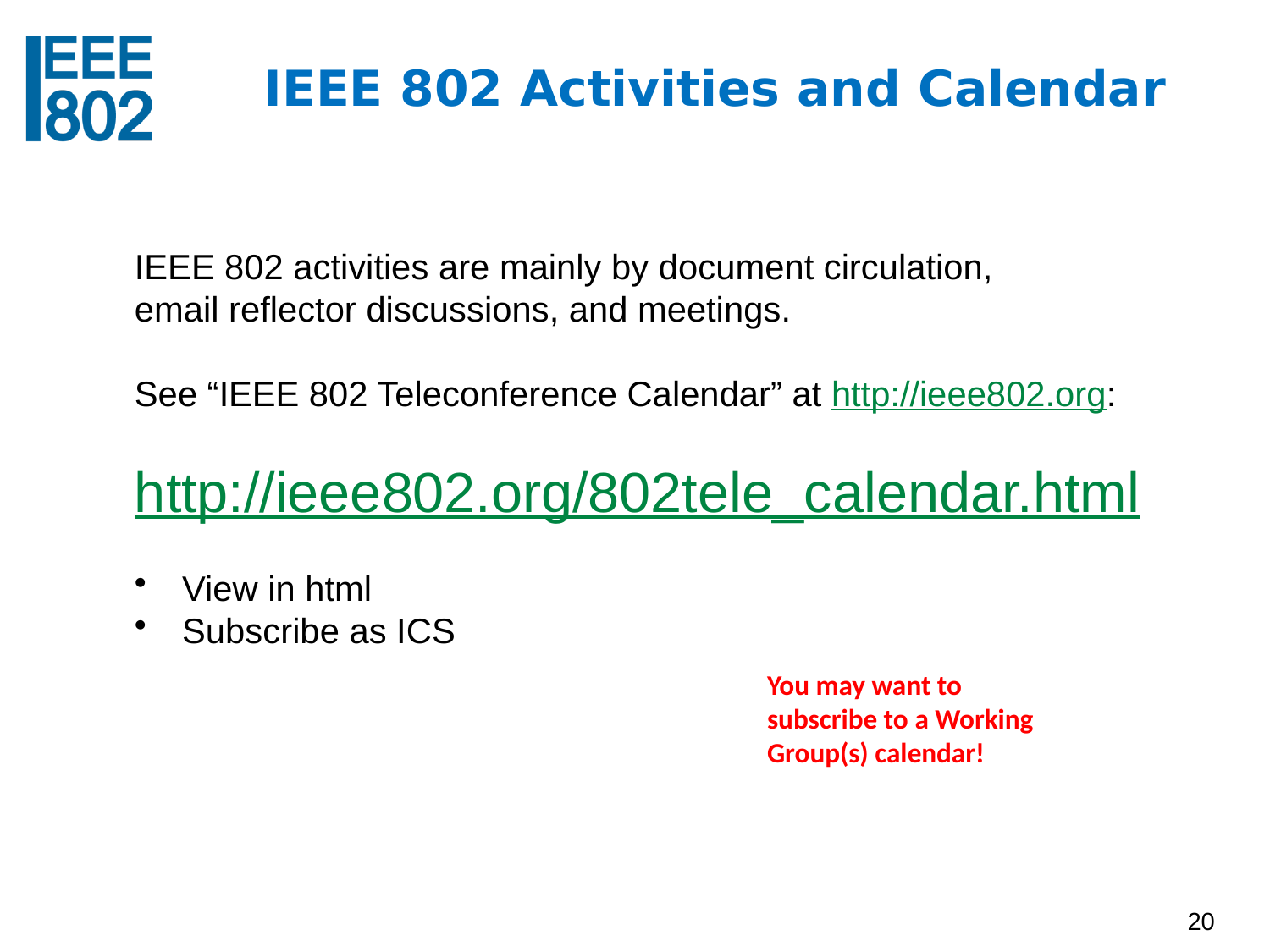

# IEEE 802 Activities and Calendar
IEEE 802 activities are mainly by document circulation,
email reflector discussions, and meetings.

See “IEEE 802 Teleconference Calendar” at http://ieee802.org:

http://ieee802.org/802tele_calendar.html

View in html
Subscribe as ICS
You may want to subscribe to a Working Group(s) calendar!
20